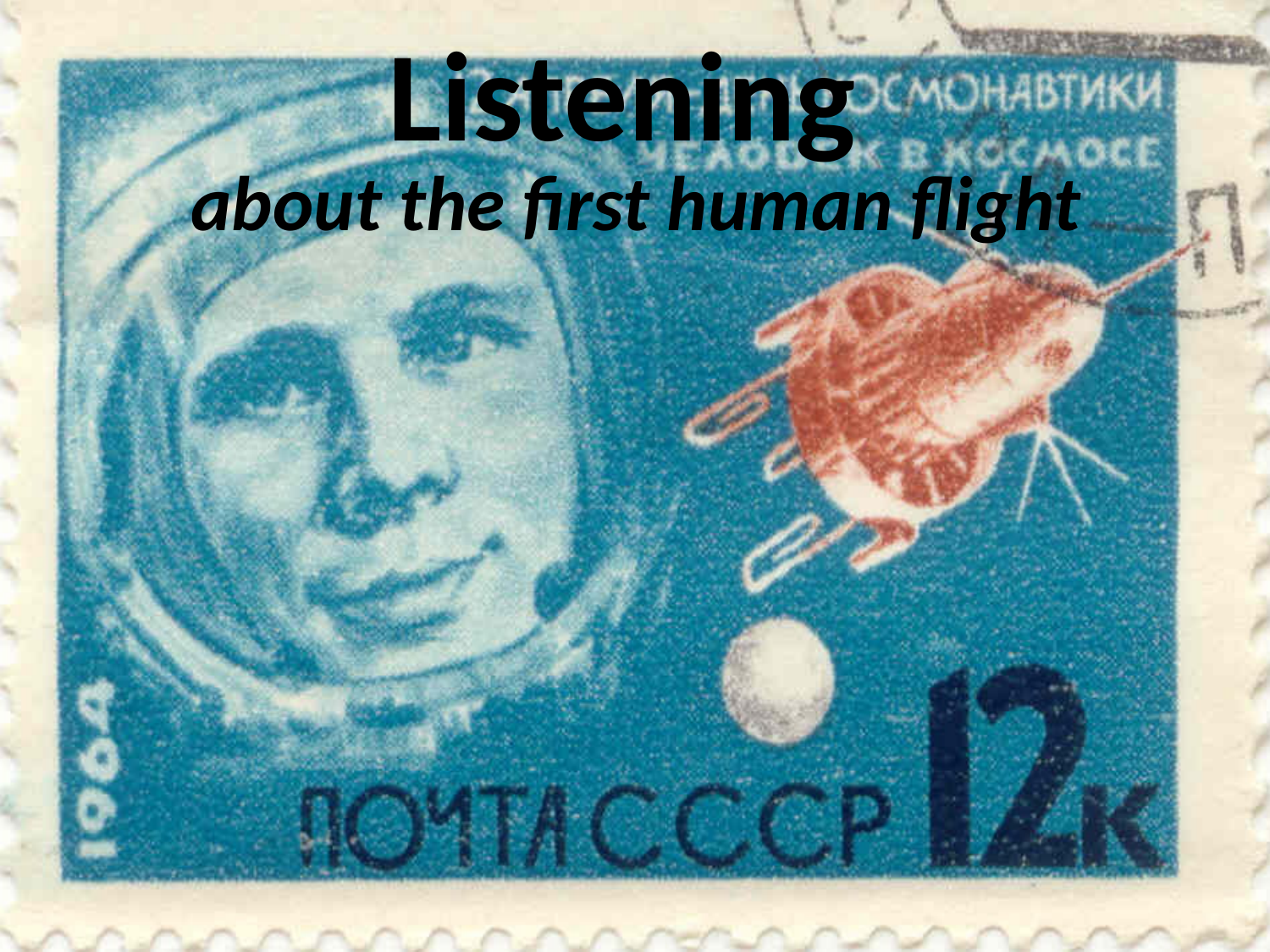

# Listening about the first human flight